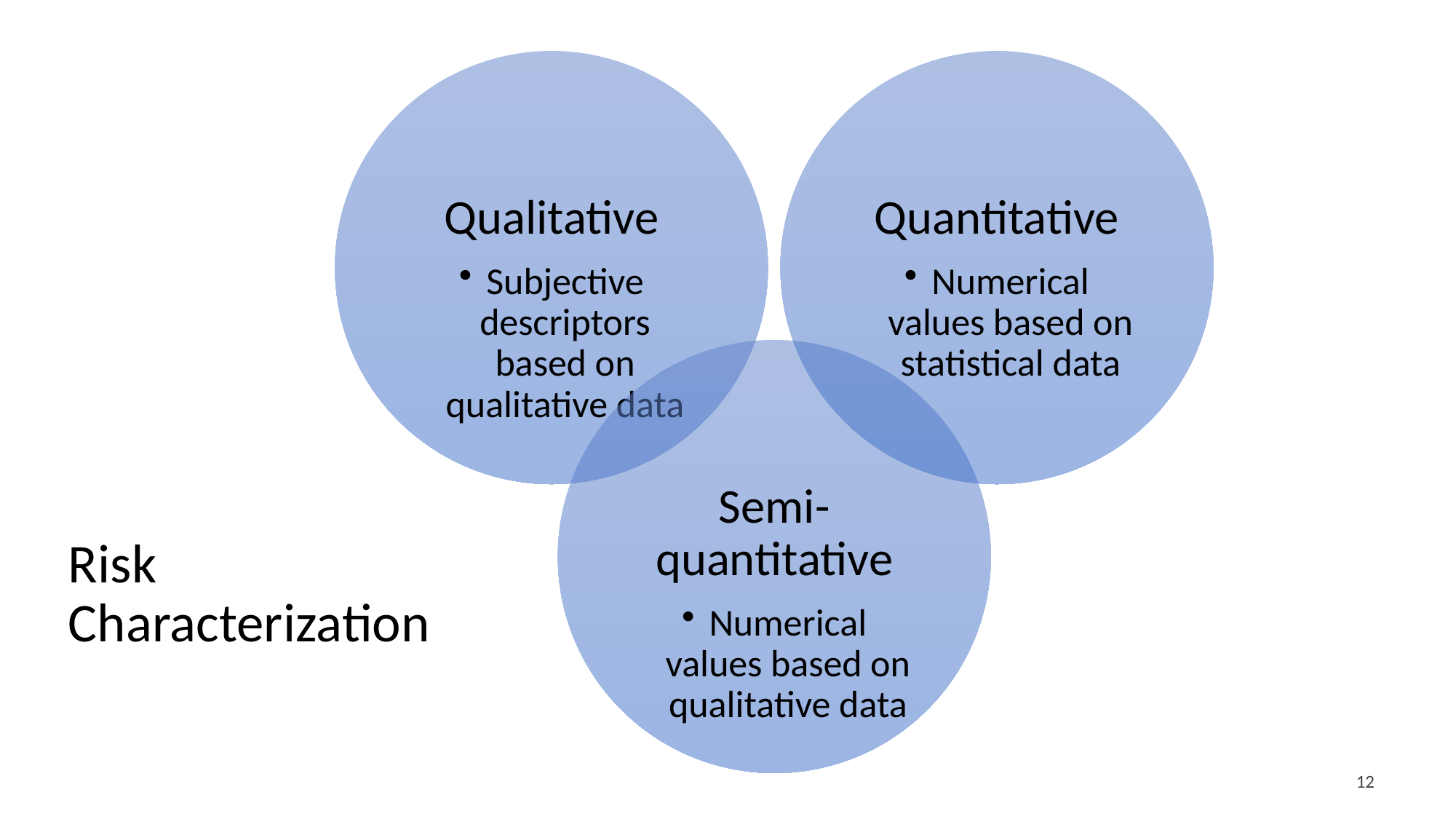

Qualitative
Subjective descriptors based on qualitative data
Semi-quantitative
Numerical values based on qualitative data
Quantitative
Numerical values based on statistical data
# Risk Characterization
12